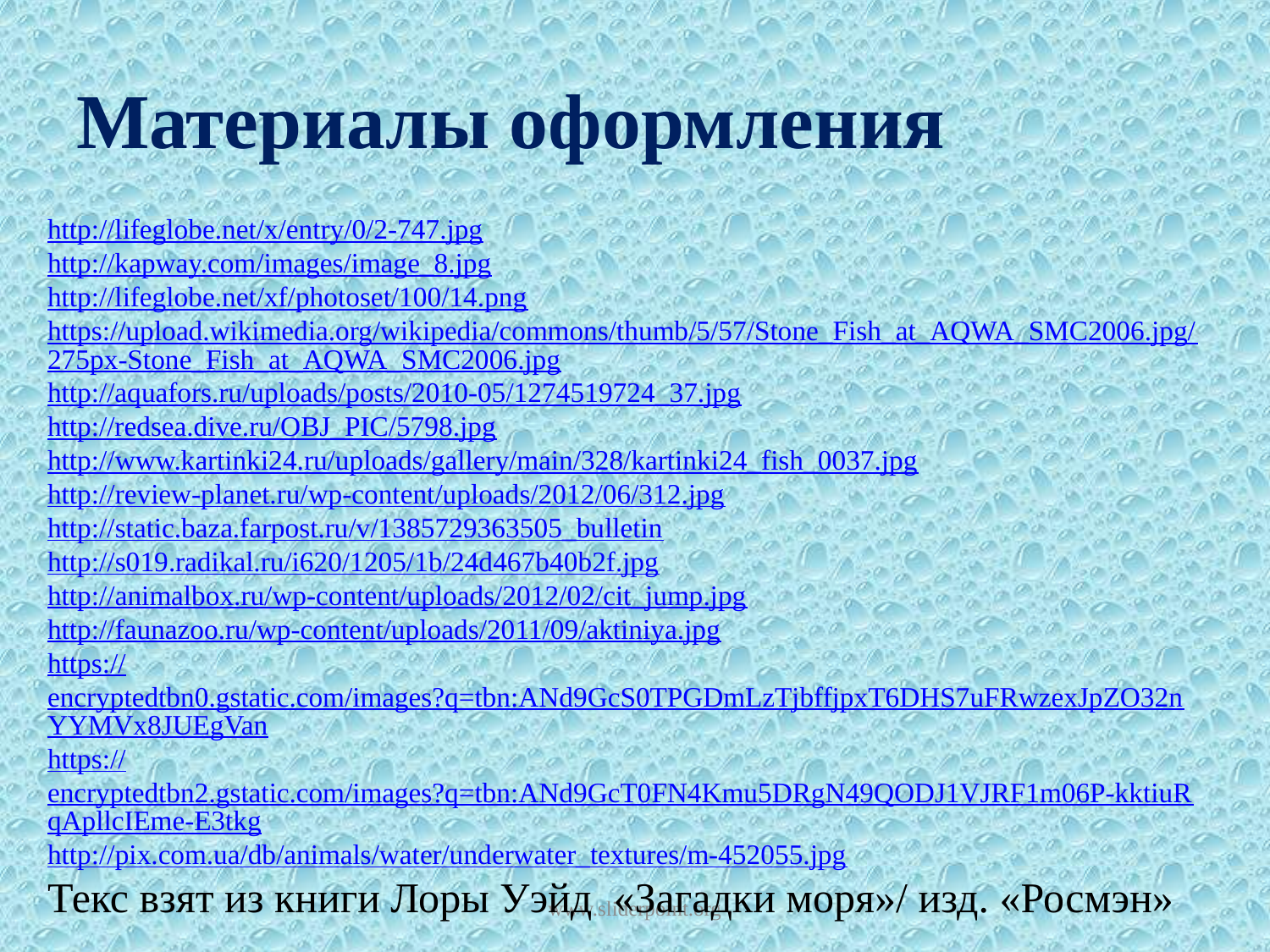

# Материалы оформления
http://lifeglobe.net/x/entry/0/2-747.jpg
http://kapway.com/images/image_8.jpg
http://lifeglobe.net/xf/photoset/100/14.png
https://upload.wikimedia.org/wikipedia/commons/thumb/5/57/Stone_Fish_at_AQWA_SMC2006.jpg/275px-Stone_Fish_at_AQWA_SMC2006.jpg
http://aquafors.ru/uploads/posts/2010-05/1274519724_37.jpg
http://redsea.dive.ru/OBJ_PIC/5798.jpg
http://www.kartinki24.ru/uploads/gallery/main/328/kartinki24_fish_0037.jpg
http://review-planet.ru/wp-content/uploads/2012/06/312.jpg
http://static.baza.farpost.ru/v/1385729363505_bulletin
http://s019.radikal.ru/i620/1205/1b/24d467b40b2f.jpg
http://animalbox.ru/wp-content/uploads/2012/02/cit_jump.jpg
http://faunazoo.ru/wp-content/uploads/2011/09/aktiniya.jpg
https://encryptedtbn0.gstatic.com/images?q=tbn:ANd9GcS0TPGDmLzTjbffjpxT6DHS7uFRwzexJpZO32nYYMVx8JUEgVan
https://encryptedtbn2.gstatic.com/images?q=tbn:ANd9GcT0FN4Kmu5DRgN49QODJ1VJRF1m06P-kktiuRqApllcIEme-E3tkg
http://pix.com.ua/db/animals/water/underwater_textures/m-452055.jpg
Текс взят из книги Лоры Уэйд  «Загадки моря»/ изд. «Росмэн»
www.sliderpoint.org